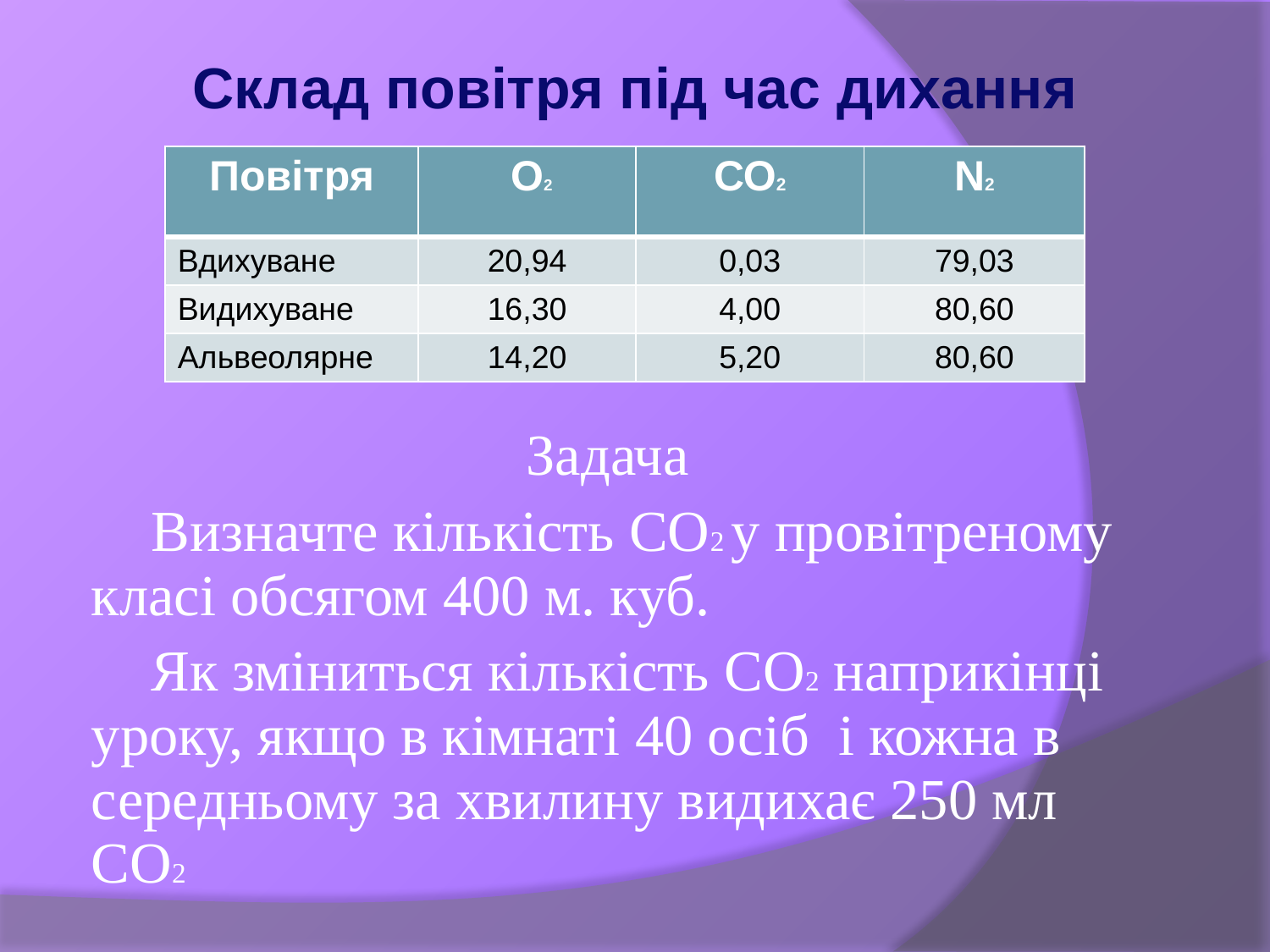

# Склад повітря під час дихання
| Повітря | О2 | СО2 | N2 |
| --- | --- | --- | --- |
| Вдихуване | 20,94 | 0,03 | 79,03 |
| Видихуване | 16,30 | 4,00 | 80,60 |
| Альвеолярне | 14,20 | 5,20 | 80,60 |
Задача
	Визначте кількість СО2 у провітреному класі обсягом 400 м. куб.
	Як зміниться кількість СО2  наприкінці уроку, якщо в кімнаті 40 осіб  і кожна в середньому за хвилину видихає 250 мл СО2